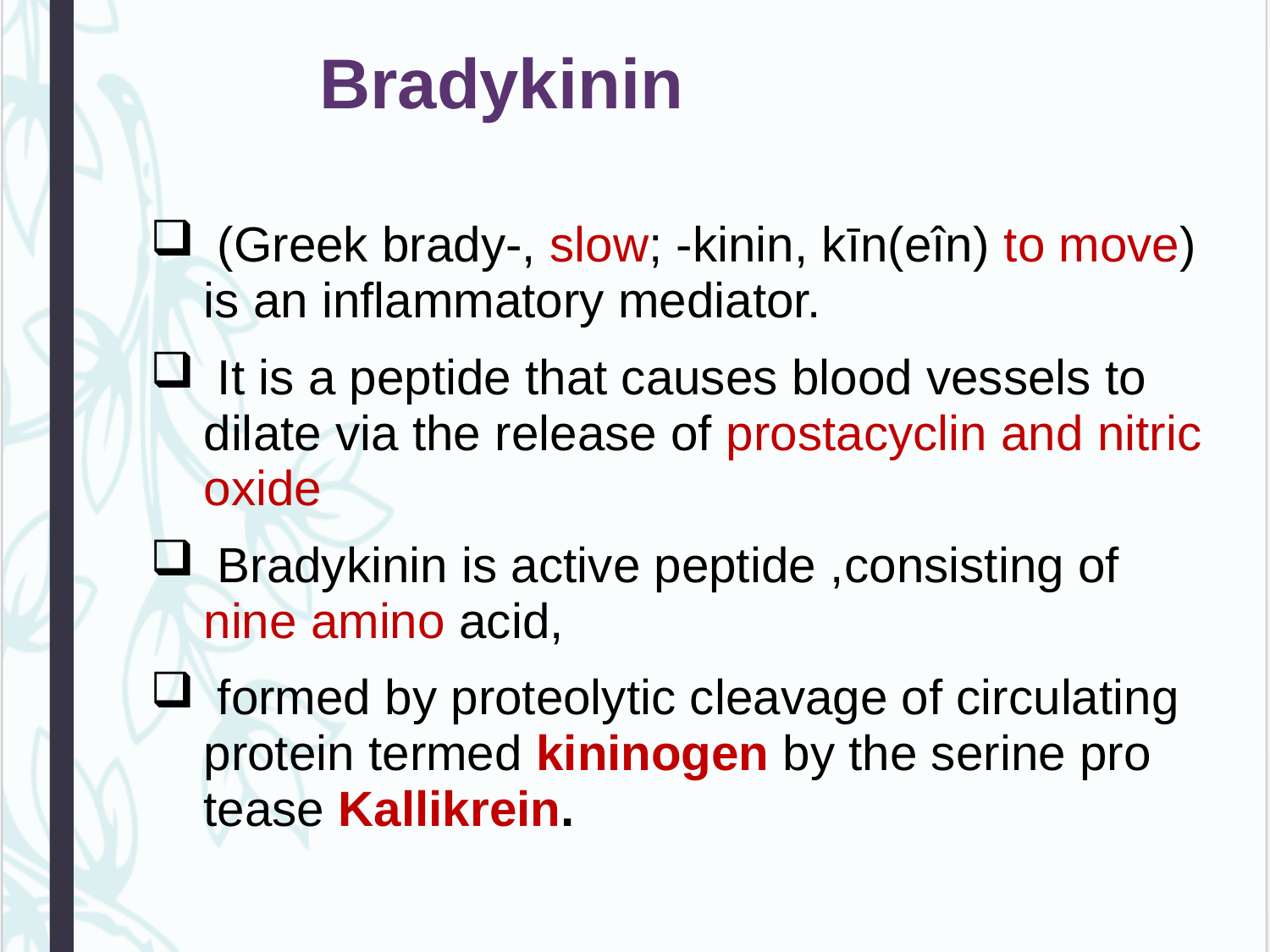

# Bradykinin
 (Greek brady-, slow; -kinin, kīn(eîn) to move) is an inflammatory mediator.
 It is a peptide that causes blood vessels to dilate via the release of prostacyclin and nitric oxide
 Bradykinin is active peptide ,consisting of nine amino acid,
 formed by proteolytic cleavage of circulating protein termed kininogen by the serine pro­tease Kallikrein.